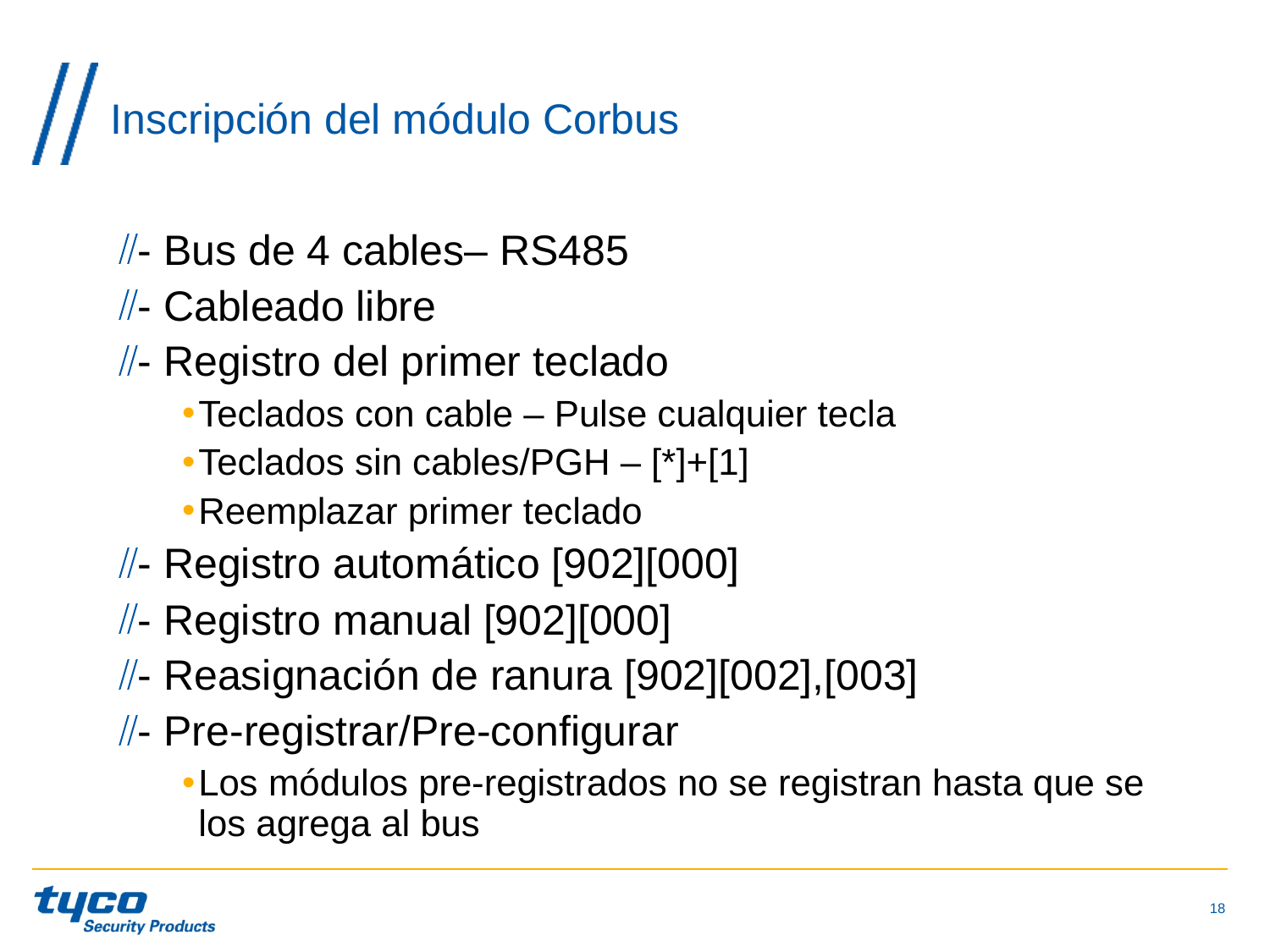

# Inscripción del módulo Corbus
- Bus de 4 cables– RS485
- Cableado libre
- Registro del primer teclado
Teclados con cable – Pulse cualquier tecla
Teclados sin cables/PGH – [*]+[1]
Reemplazar primer teclado
- Registro automático [902][000]
- Registro manual [902][000]
- Reasignación de ranura [902][002],[003]
- Pre-registrar/Pre-configurar
Los módulos pre-registrados no se registran hasta que se los agrega al bus

18